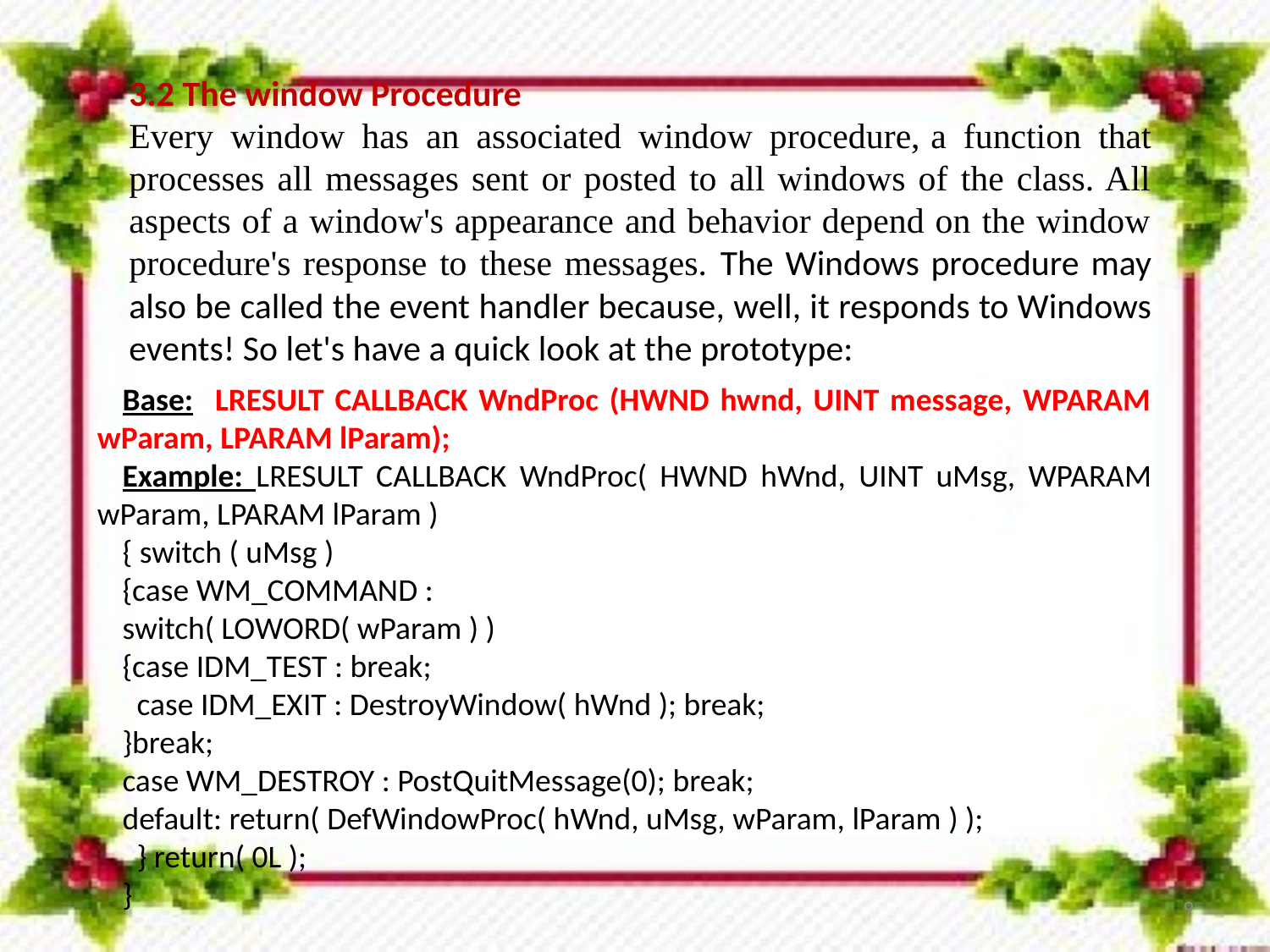

3.2 The window Procedure
Every window has an associated window procedure, a function that processes all messages sent or posted to all windows of the class. All aspects of a window's appearance and behavior depend on the window procedure's response to these messages. The Windows procedure may also be called the event handler because, well, it responds to Windows events! So let's have a quick look at the prototype:
Base:  LRESULT CALLBACK WndProc (HWND hwnd, UINT message, WPARAM wParam, LPARAM lParam);
Example: LRESULT CALLBACK WndProc( HWND hWnd, UINT uMsg, WPARAM wParam, LPARAM lParam )
{ switch ( uMsg )
{case WM_COMMAND :
switch( LOWORD( wParam ) )
{case IDM_TEST : break;
  case IDM_EXIT : DestroyWindow( hWnd ); break;
}break;
case WM_DESTROY : PostQuitMessage(0); break;
default: return( DefWindowProc( hWnd, uMsg, wParam, lParam ) );
  } return( 0L );
}
9